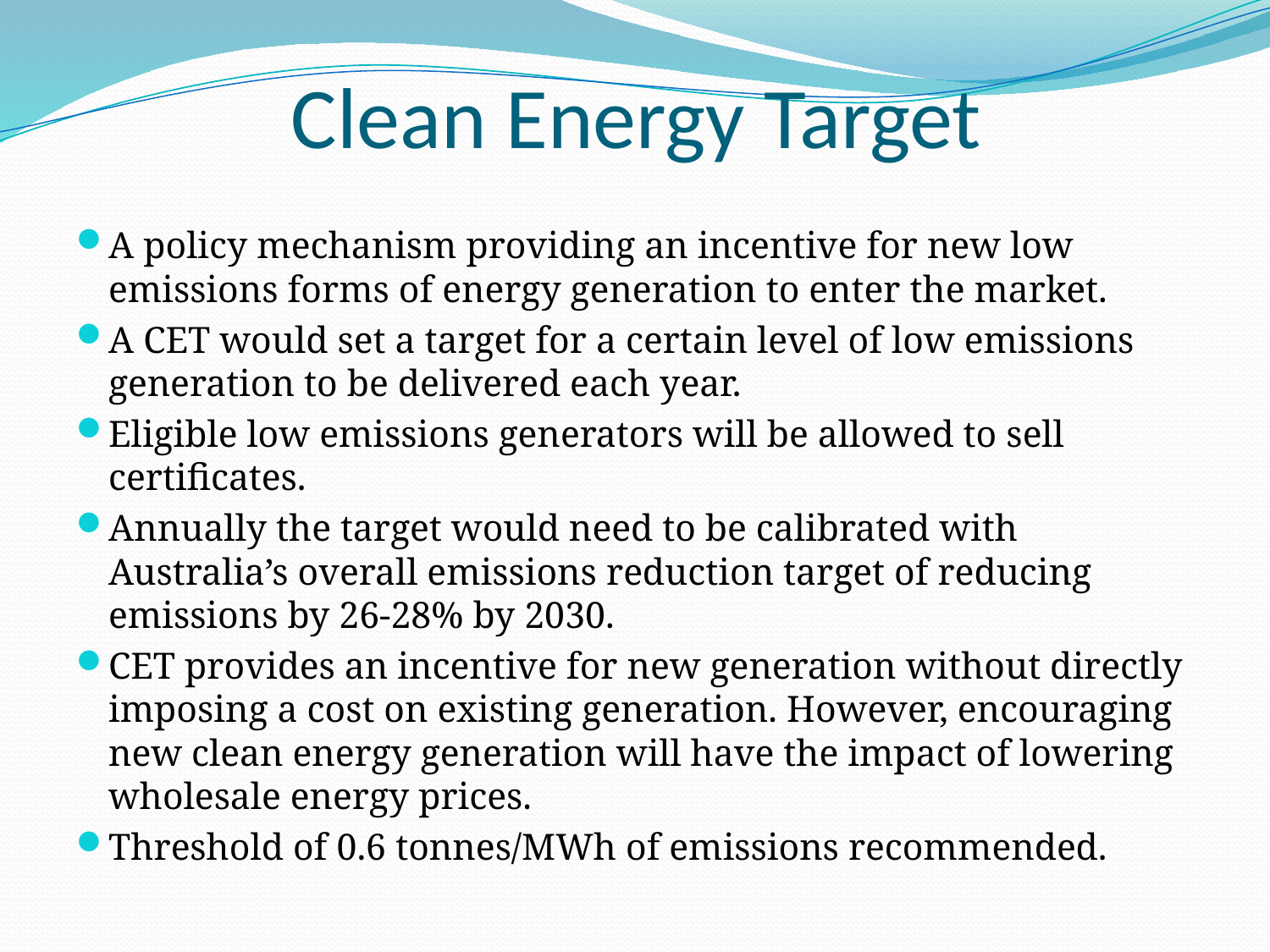

# Clean Energy Target
A policy mechanism providing an incentive for new low emissions forms of energy generation to enter the market.
A CET would set a target for a certain level of low emissions generation to be delivered each year.
Eligible low emissions generators will be allowed to sell certificates.
Annually the target would need to be calibrated with Australia’s overall emissions reduction target of reducing emissions by 26-28% by 2030.
CET provides an incentive for new generation without directly imposing a cost on existing generation. However, encouraging new clean energy generation will have the impact of lowering wholesale energy prices.
Threshold of 0.6 tonnes/MWh of emissions recommended.